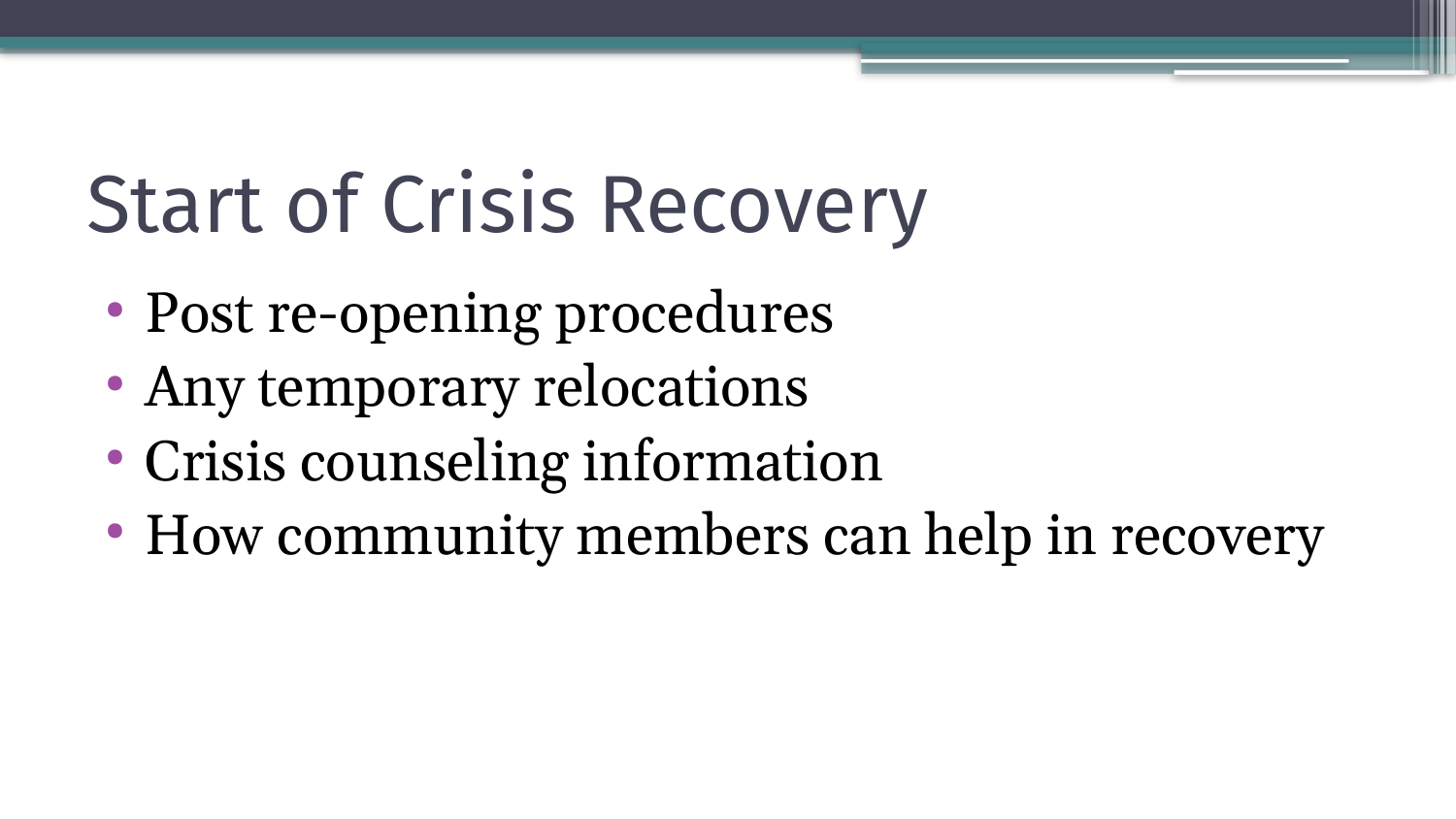

# Start of Crisis Recovery
Post re-opening procedures
Any temporary relocations
Crisis counseling information
How community members can help in recovery